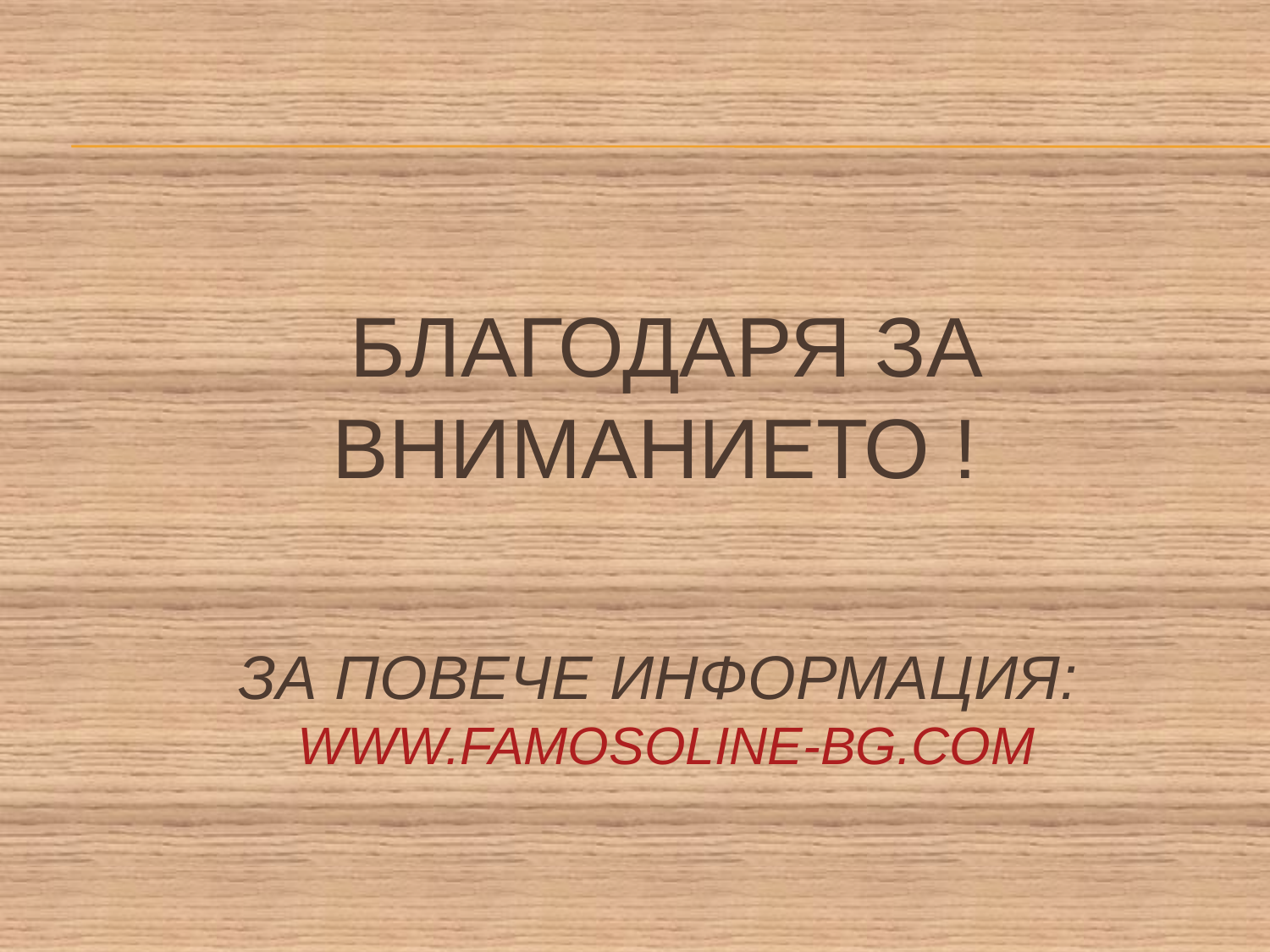

# БЛАГОДАРЯ ЗА ВНИМАНИЕТО !
За повече информация: www.famosoline-bg.com